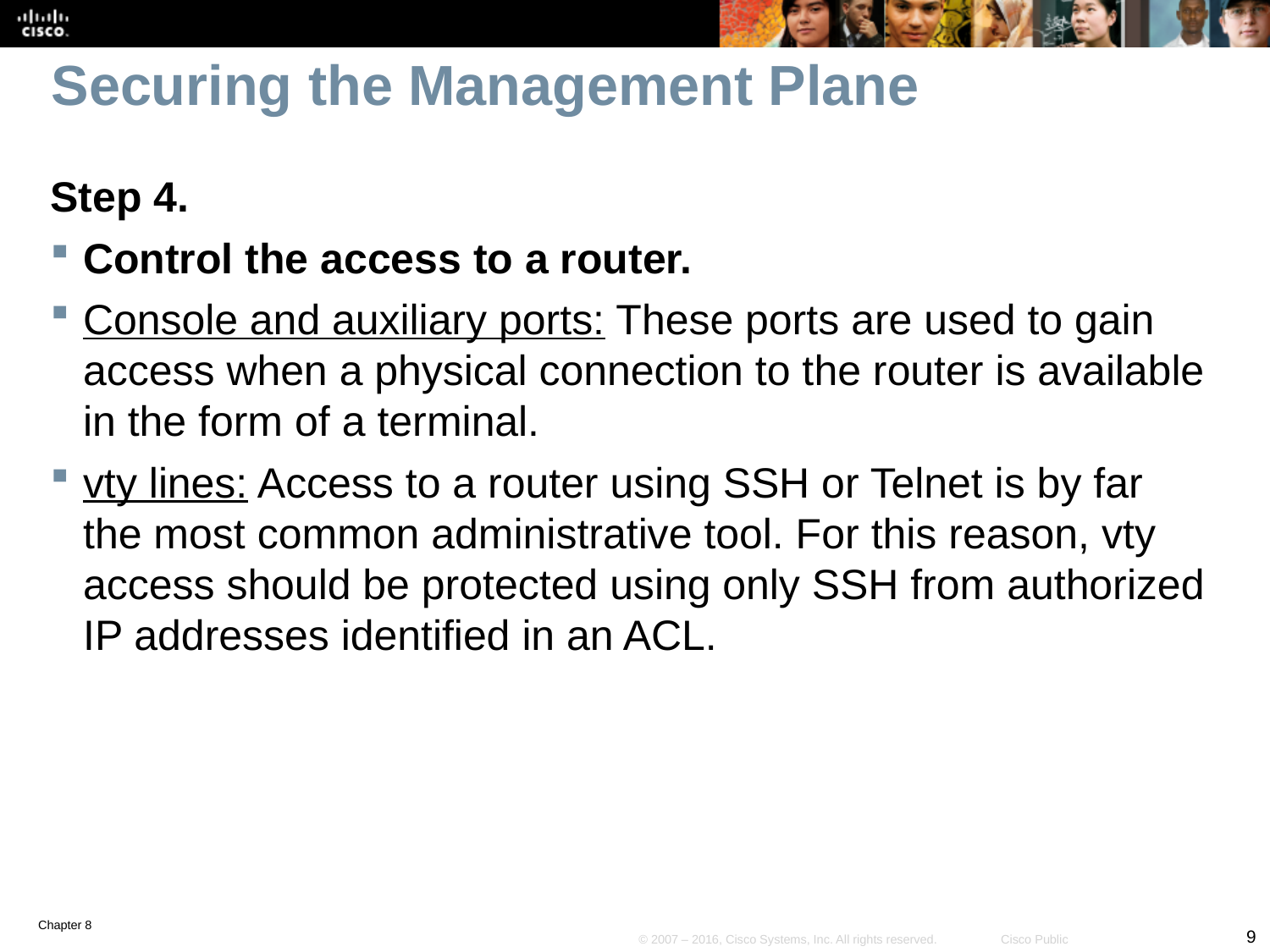

# Securing the Management Plane
Step 4.
Control the access to a router.
Console and auxiliary ports: These ports are used to gain access when a physical connection to the router is available in the form of a terminal.
vty lines: Access to a router using SSH or Telnet is by far the most common administrative tool. For this reason, vty access should be protected using only SSH from authorized IP addresses identified in an ACL.